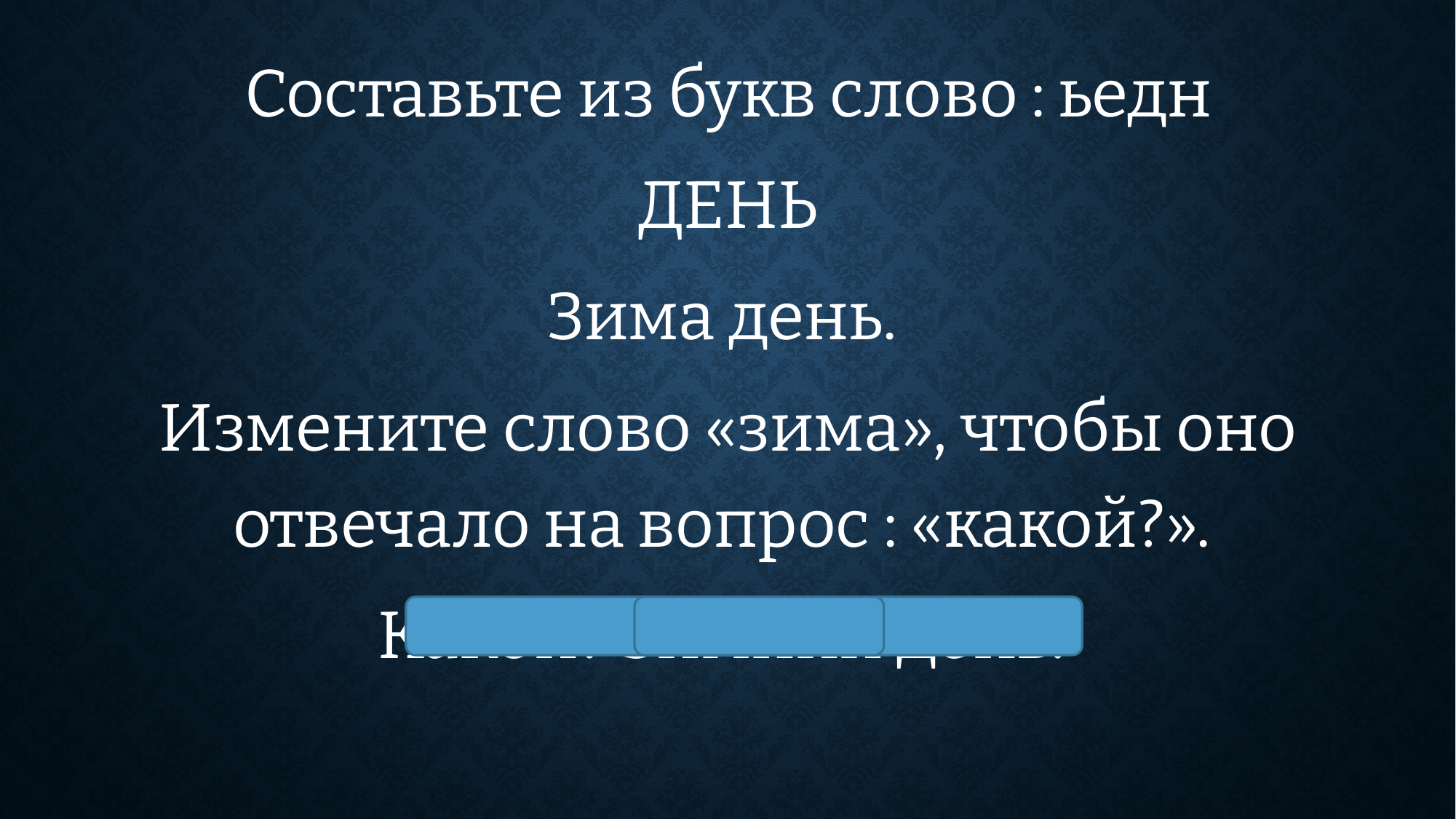

Составьте из букв слово : ьедн
ДЕНЬ
Зима день.
Измените слово «зима», чтобы оно отвечало на вопрос : «какой?».
Какой? Зимний день.